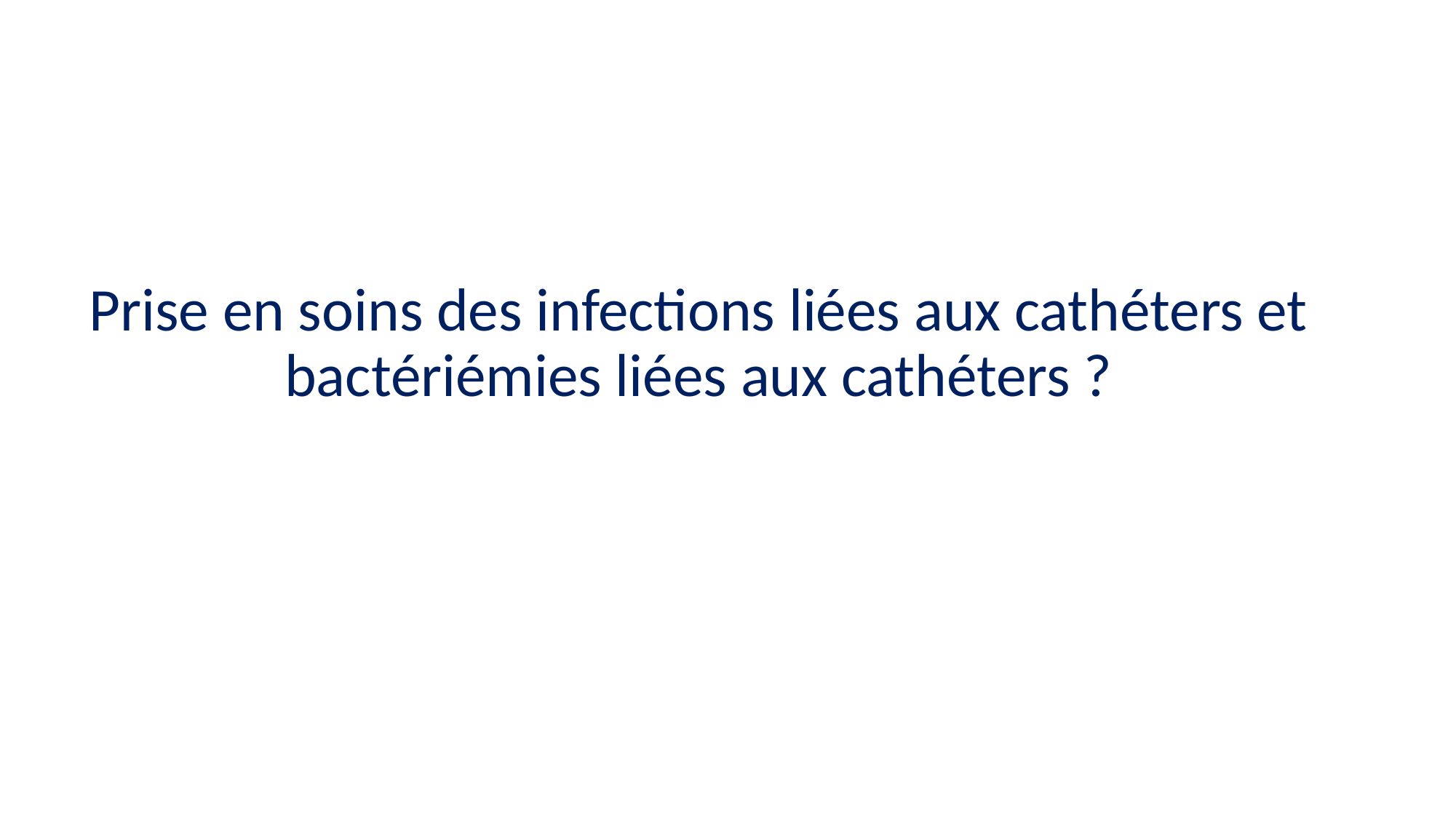

Prise en soins des infections liées aux cathéters et bactériémies liées aux cathéters ?